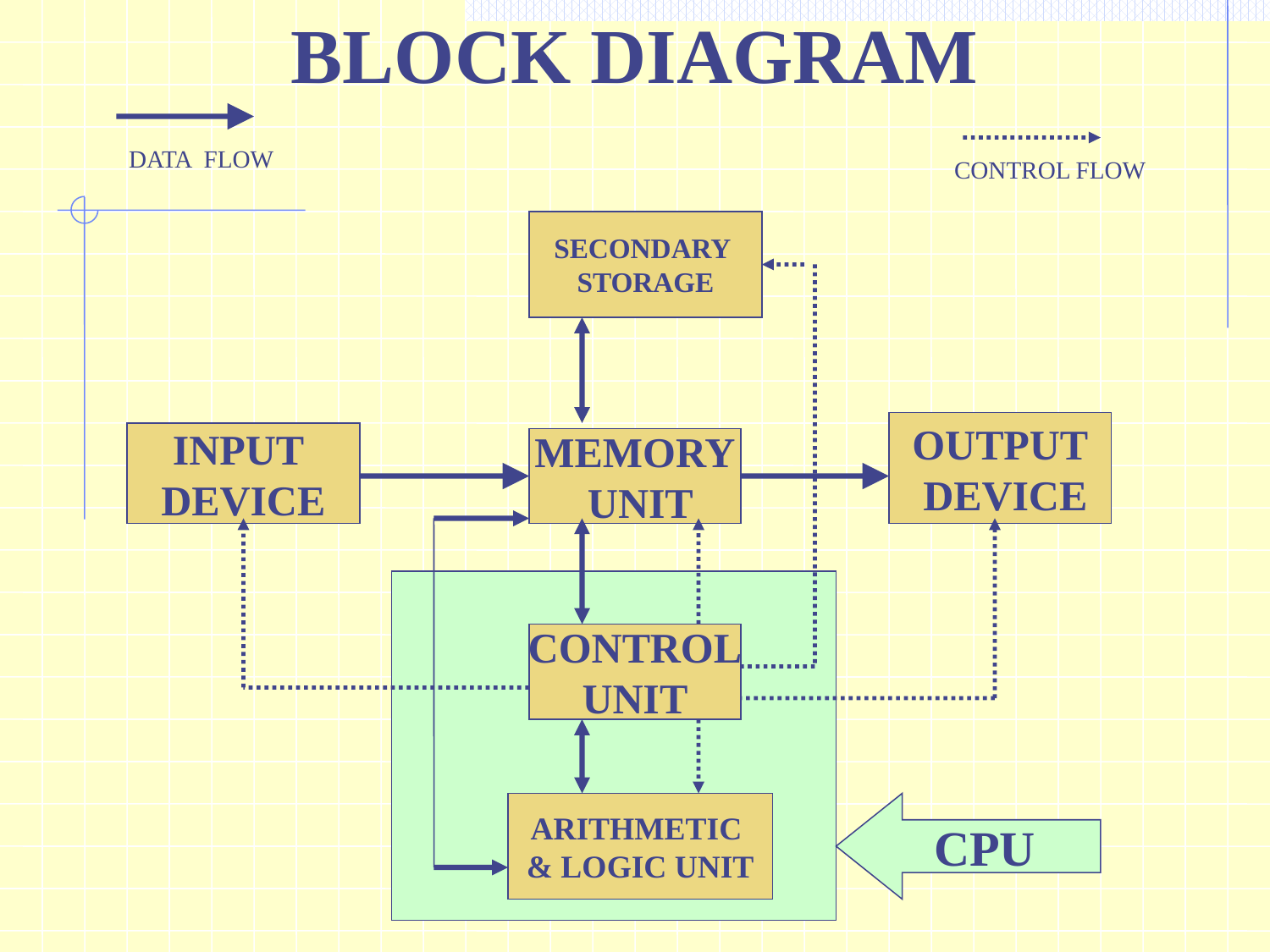

BLOCK DIAGRAM

DATA  FLOW

CONTROL FLOW
SECONDARY
STORAGE

OUTPUT
 DEVICE
INPUT
DEVICE
MEMORY
 UNIT

CONTROL
UNIT

ARITHMETIC
& LOGIC UNIT
CPU